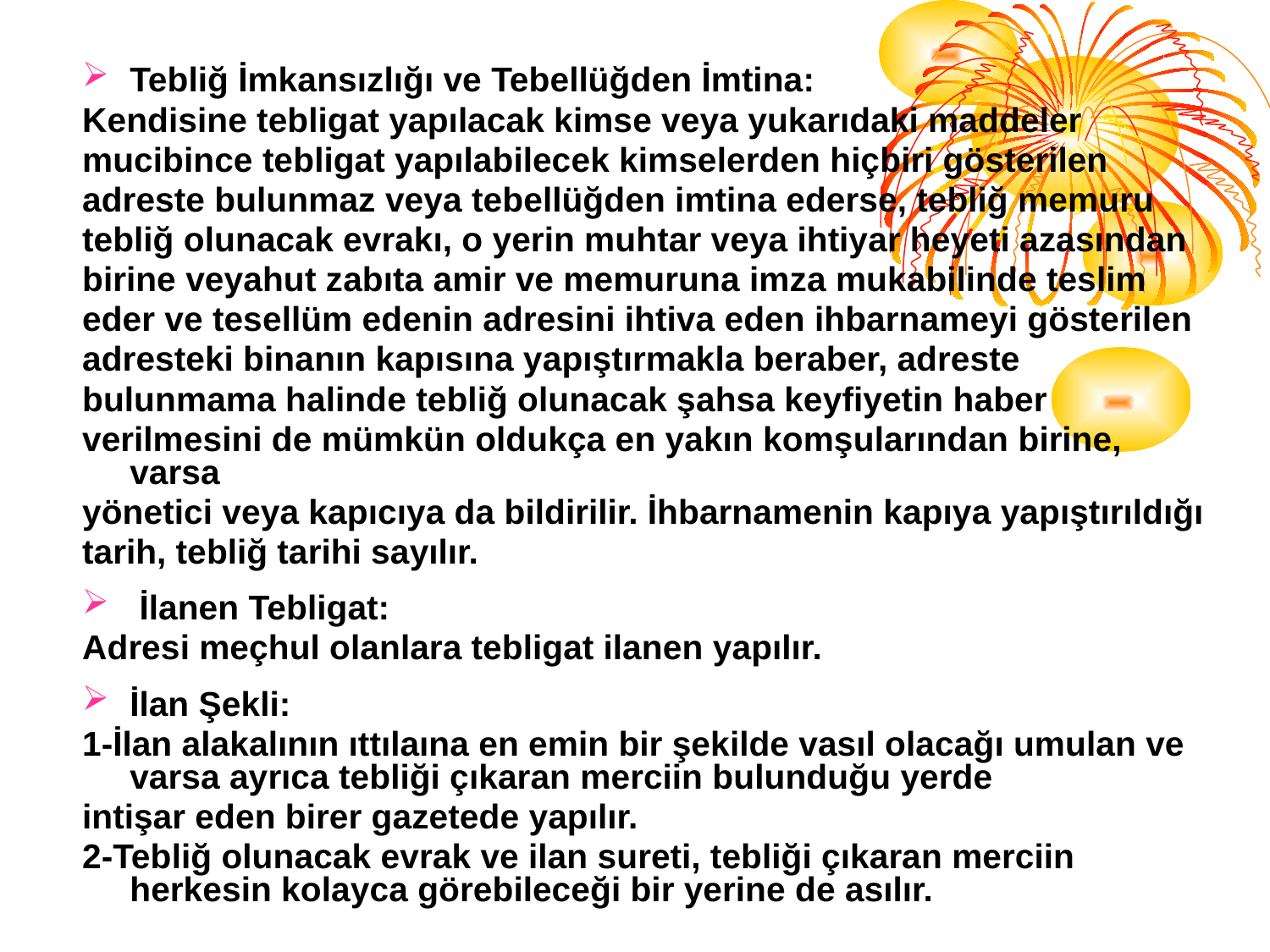

Tebliğ İmkansızlığı ve Tebellüğden İmtina:
Kendisine tebligat yapılacak kimse veya yukarıdaki maddeler
mucibince tebligat yapılabilecek kimselerden hiçbiri gösterilen
adreste bulunmaz veya tebellüğden imtina ederse, tebliğ memuru
tebliğ olunacak evrakı, o yerin muhtar veya ihtiyar heyeti azasından
birine veyahut zabıta amir ve memuruna imza mukabilinde teslim
eder ve tesellüm edenin adresini ihtiva eden ihbarnameyi gösterilen
adresteki binanın kapısına yapıştırmakla beraber, adreste
bulunmama halinde tebliğ olunacak şahsa keyfiyetin haber
verilmesini de mümkün oldukça en yakın komşularından birine, varsa
yönetici veya kapıcıya da bildirilir. İhbarnamenin kapıya yapıştırıldığı
tarih, tebliğ tarihi sayılır.

 İlanen Tebligat:
Adresi meçhul olanlara tebligat ilanen yapılır.

İlan Şekli:
1-İlan alakalının ıttılaına en emin bir şekilde vasıl olacağı umulan ve varsa ayrıca tebliği çıkaran merciin bulunduğu yerde
intişar eden birer gazetede yapılır.
2-Tebliğ olunacak evrak ve ilan sureti, tebliği çıkaran merciin herkesin kolayca görebileceği bir yerine de asılır.